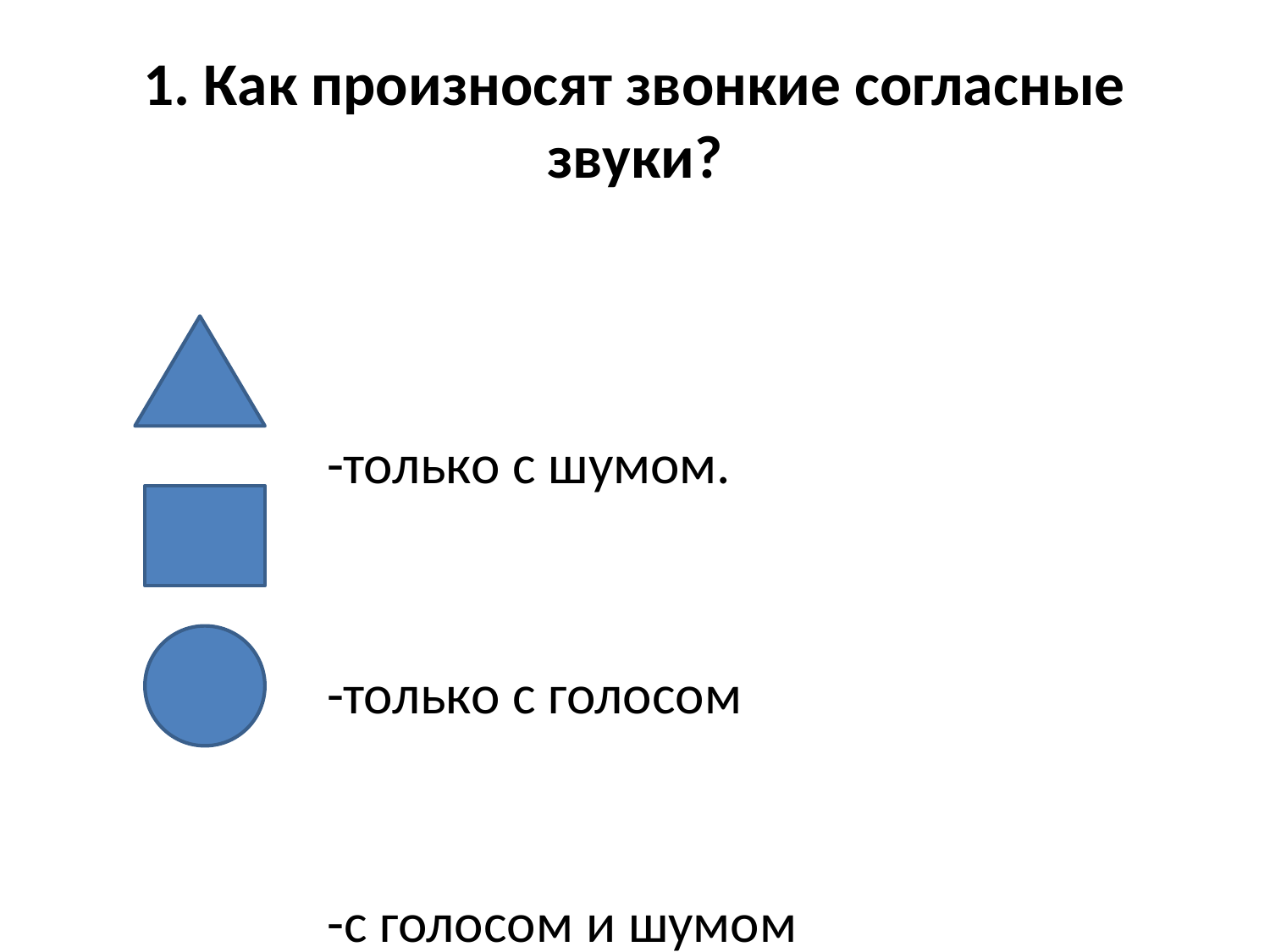

# 1. Как произносят звонкие согласные звуки?

-только с шумом.

-только с голосом

-с голосом и шумом